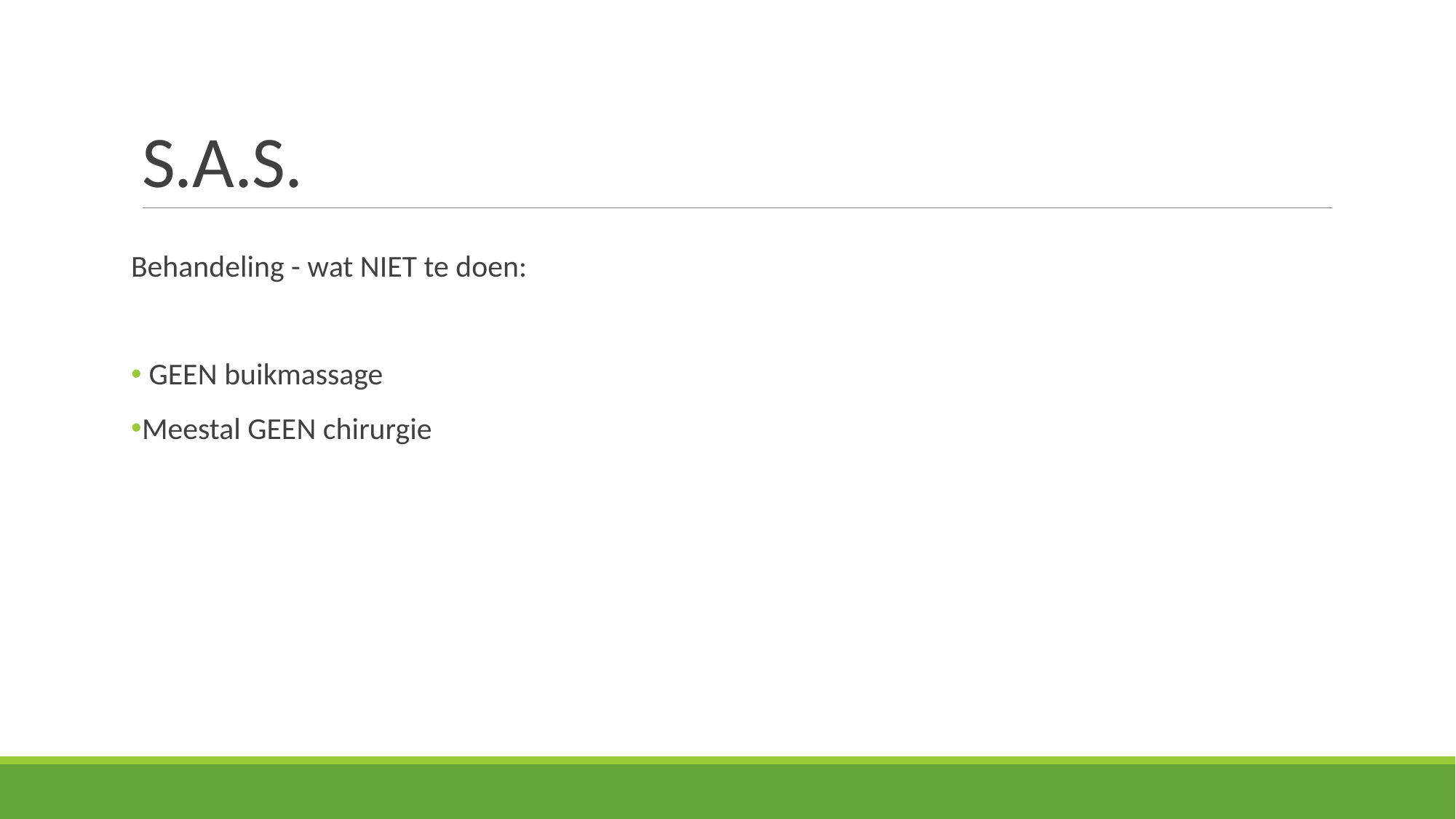

# S.A.S.
Behandeling - wat NIET te doen:

 GEEN buikmassage
Meestal GEEN chirurgie